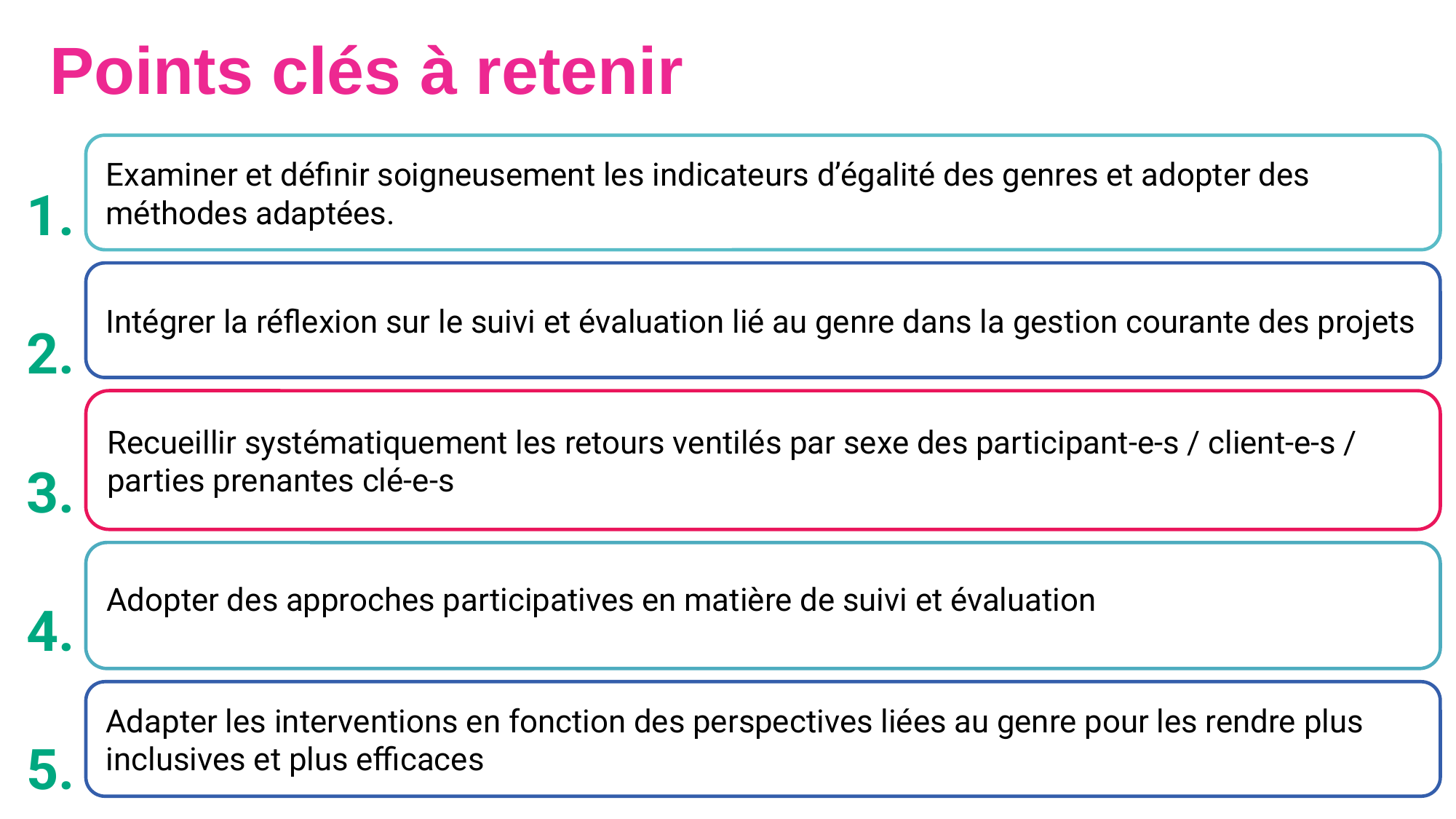

# Points clés à retenir
1.
2.
3.
4.
5.
Examiner et définir soigneusement les indicateurs d’égalité des genres et adopter des méthodes adaptées.
Intégrer la réflexion sur le suivi et évaluation lié au genre dans la gestion courante des projets
Recueillir systématiquement les retours ventilés par sexe des participant-e-s / client-e-s / parties prenantes clé-e-s
Adopter des approches participatives en matière de suivi et évaluation
Adapter les interventions en fonction des perspectives liées au genre pour les rendre plus inclusives et plus efficaces